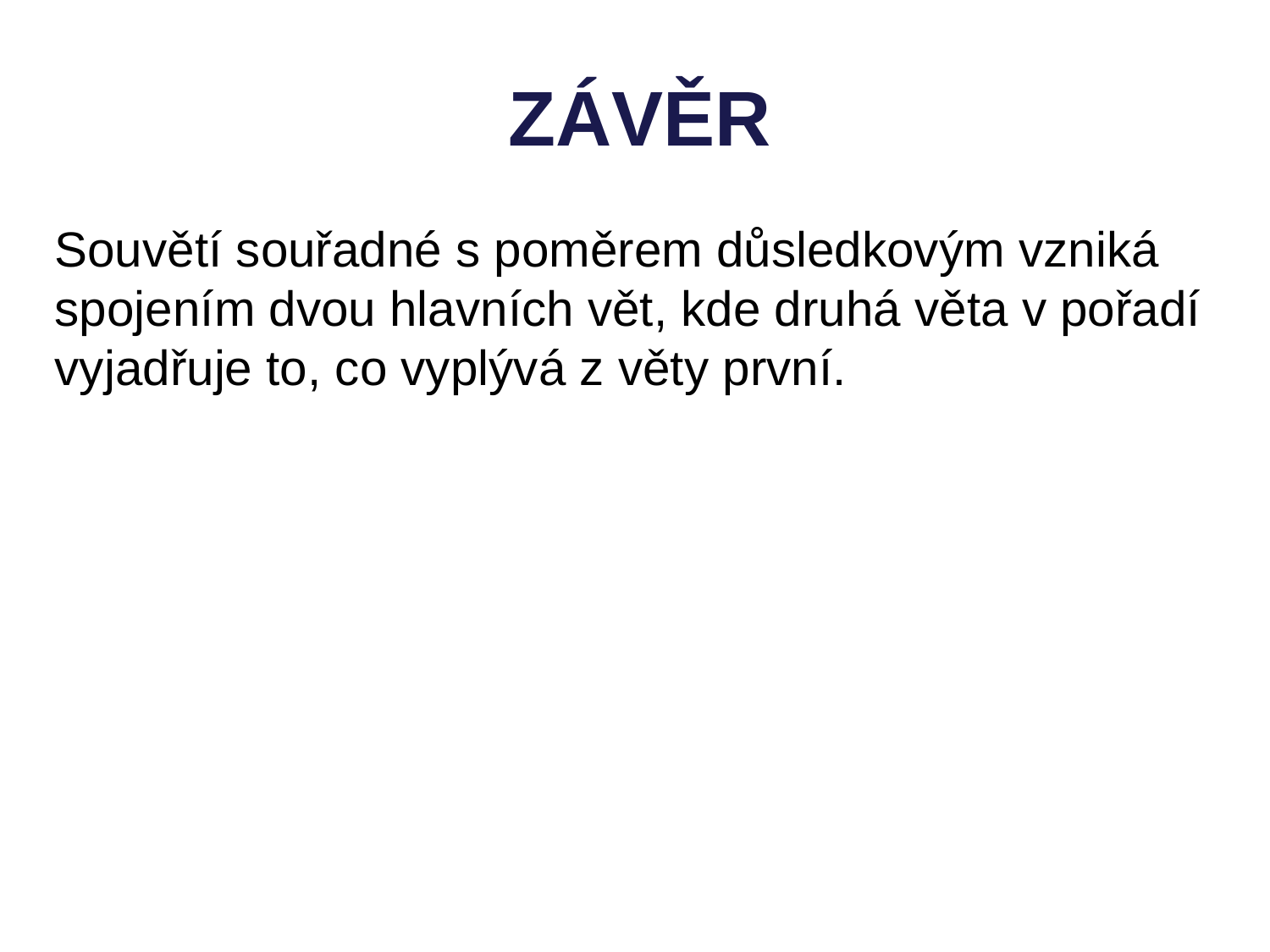

ZÁVĚR
Souvětí souřadné s poměrem důsledkovým vzniká spojením dvou hlavních vět, kde druhá věta v pořadí vyjadřuje to, co vyplývá z věty první.